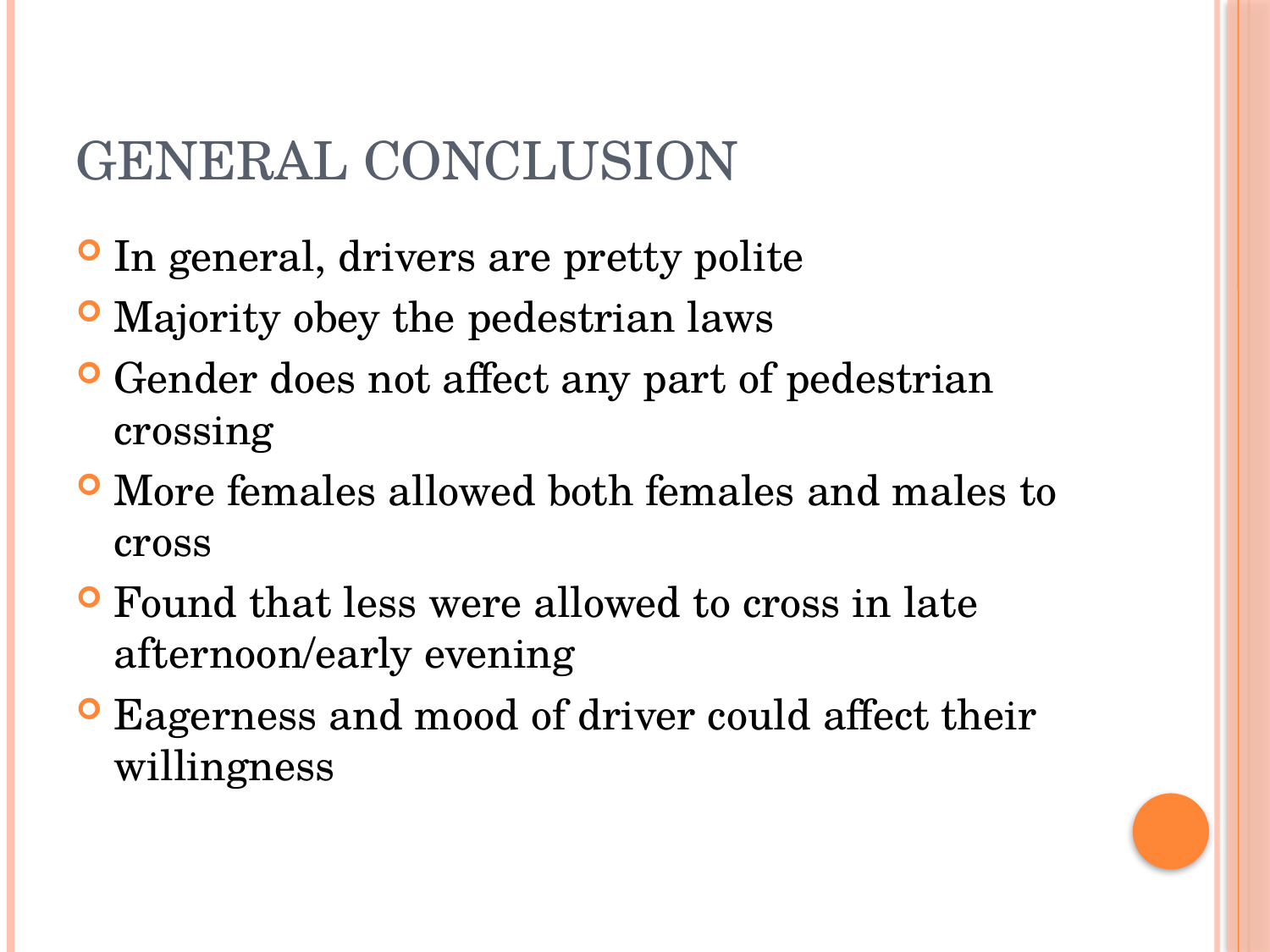

# General Conclusion
In general, drivers are pretty polite
Majority obey the pedestrian laws
Gender does not affect any part of pedestrian crossing
More females allowed both females and males to cross
Found that less were allowed to cross in late afternoon/early evening
Eagerness and mood of driver could affect their willingness